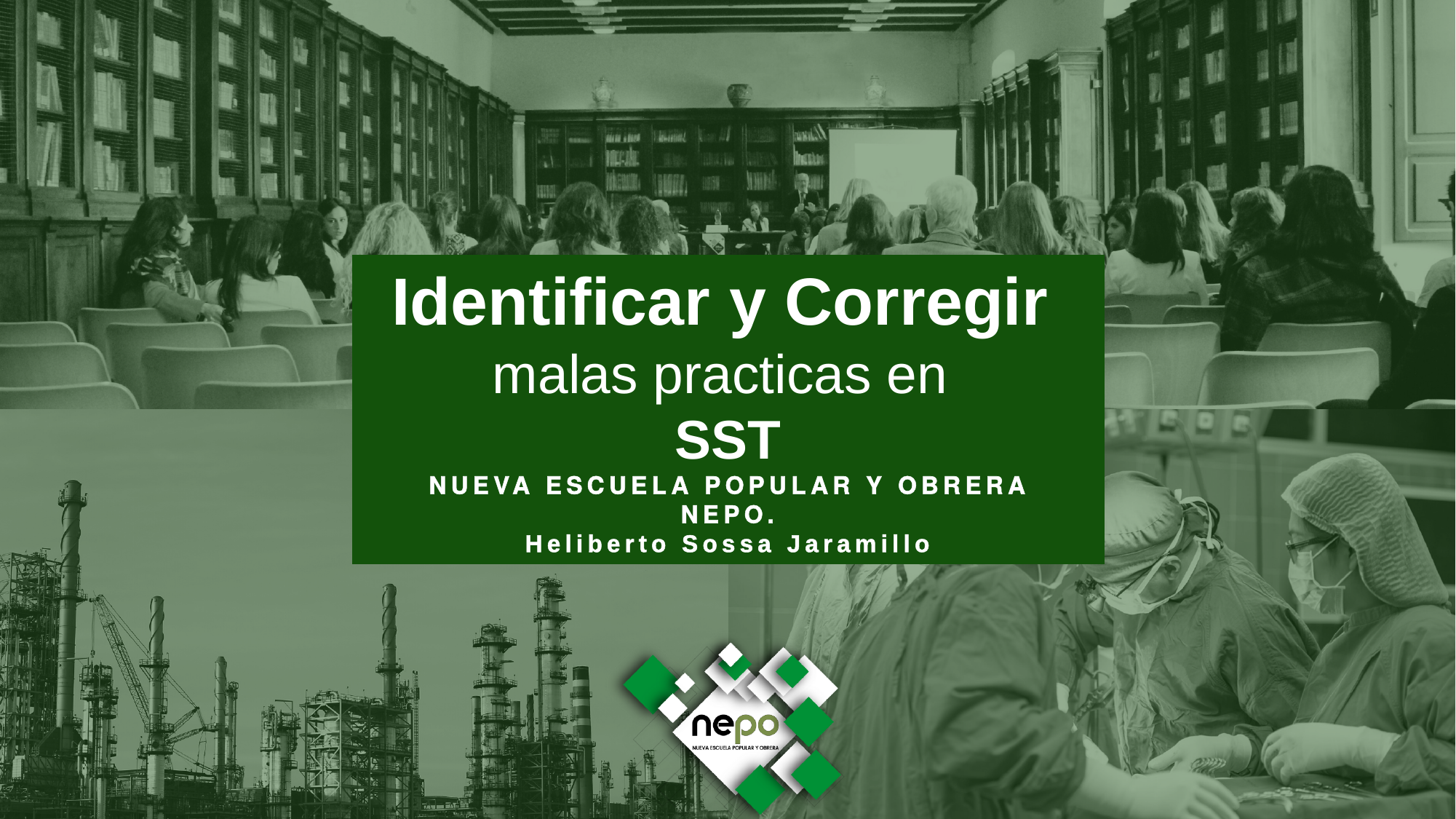

Identificar y Corregir
malas practicas en
SST
NUEVA ESCUELA POPULAR Y OBRERA
NEPO.
Heliberto Sossa Jaramillo